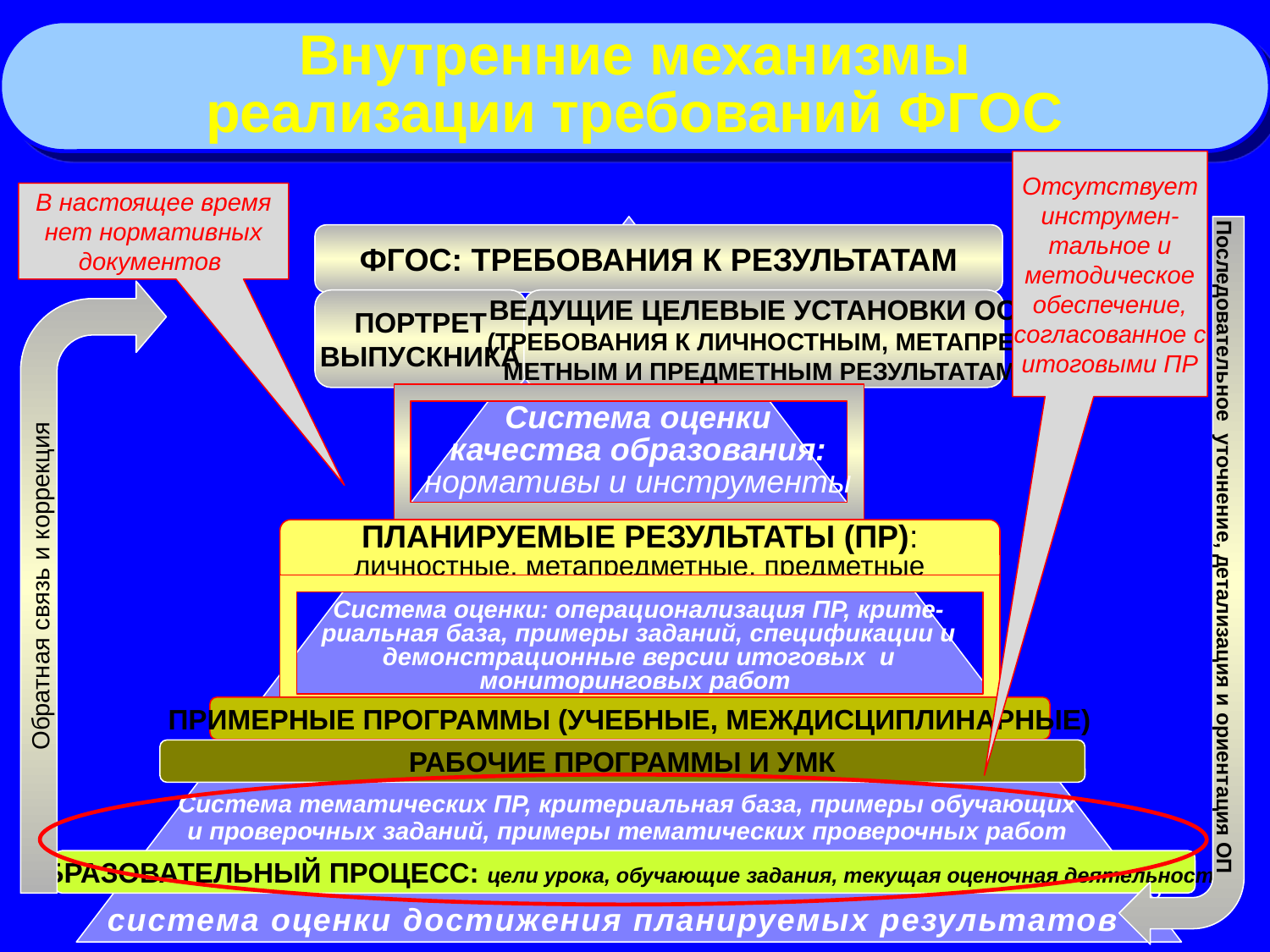

Внутренние механизмы
реализации требований ФГОС
Отсутствует
инструмен-
тальное и
методическое
обеспечение,
согласованное с
итоговыми ПР
В настоящее время
нет нормативных
документов

ФГОС: Требования к результатам

Портрет
выпускника
Ведущие целевые установки ООП
(требования к личностным, метапред-
метным и предметным результатам)

Система оценки
качества образования:
нормативы и инструменты
Планируемые результаты (ПР):
личностные, метапредметные, предметные
Последовательное  уточнение, детализация и ориентация ОП
Обратная связь и коррекция

Система оценки: операционализация ПР, крите-риальная база, примеры заданий, спецификации и демонстрационные версии итоговых  и мониторинговых работ
Примерные программы (учебные, междисциплинарные)
Рабочие программы и УМК

Система тематических ПР, критериальная база, примеры обучающих и проверочных заданий, примеры тематических проверочных работ
Образовательный процесс: цели урока, обучающие задания, текущая оценочная деятельность
5
система оценки достижения планируемых результатов